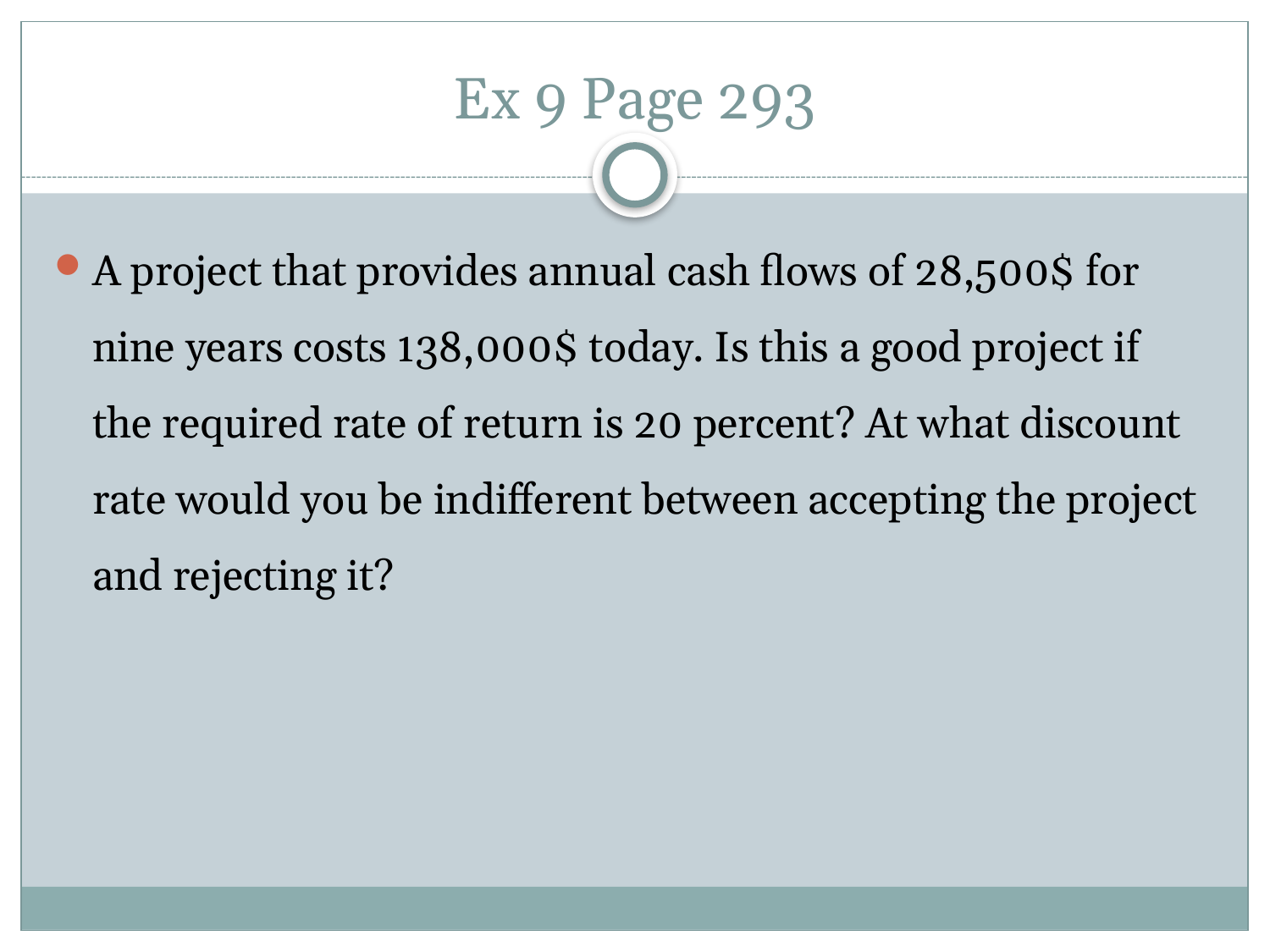

# Ex 9 Page 293
A project that provides annual cash flows of 28,500$ for nine years costs 138,000$ today. Is this a good project if the required rate of return is 20 percent? At what discount rate would you be indifferent between accepting the project and rejecting it?